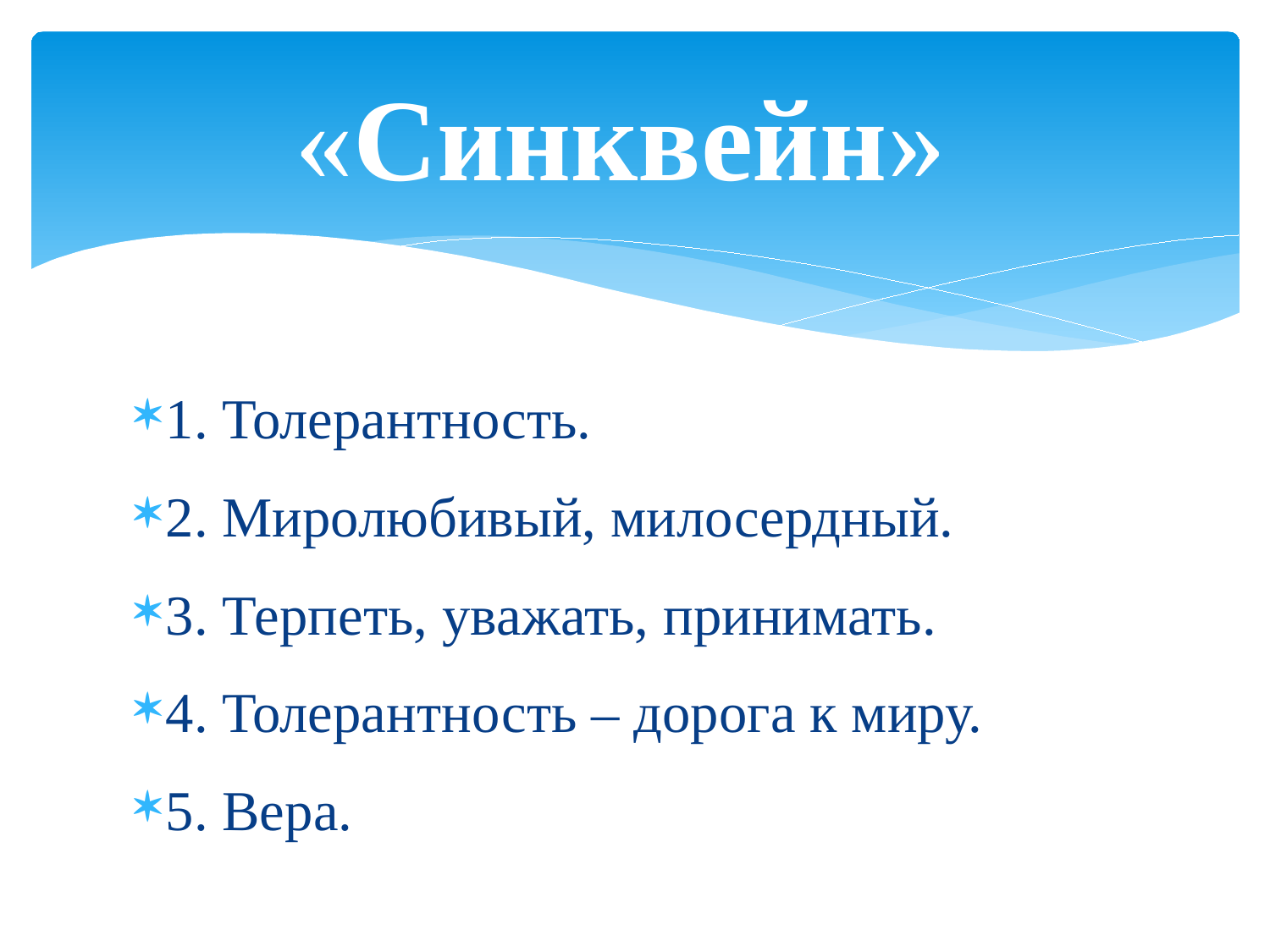

# «Синквейн»
1. Толерантность.
2. Миролюбивый, милосердный.
3. Терпеть, уважать, принимать.
4. Толерантность – дорога к миру.
5. Вера.